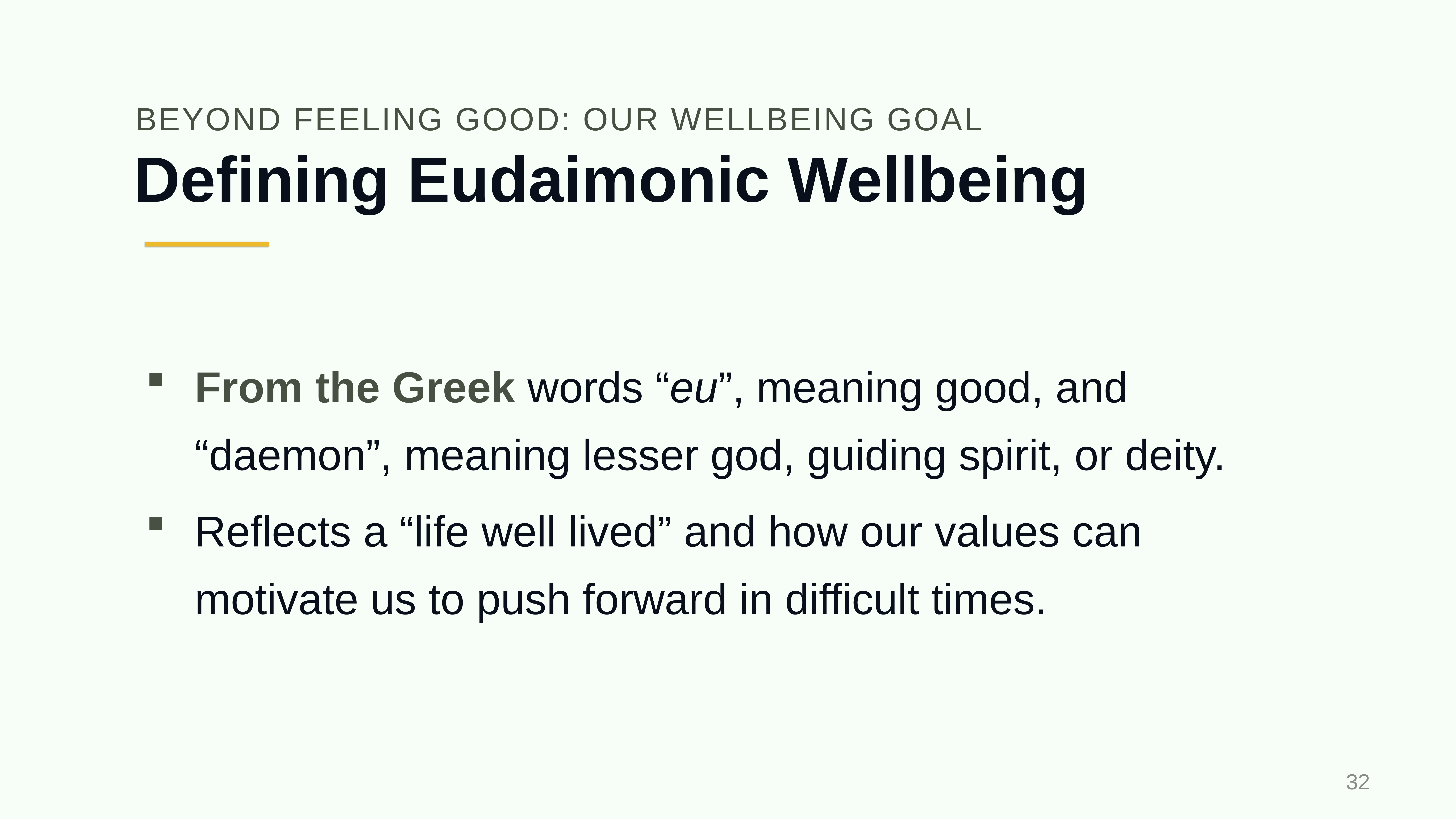

BEYOND FEELING GOOD: OUR WELLBEING GOAL
# Defining Eudaimonic Wellbeing

From the Greek words “eu”, meaning good, and “daemon”, meaning lesser god, guiding spirit, or deity.
Reflects a “life well lived” and how our values can motivate us to push forward in difficult times.
32